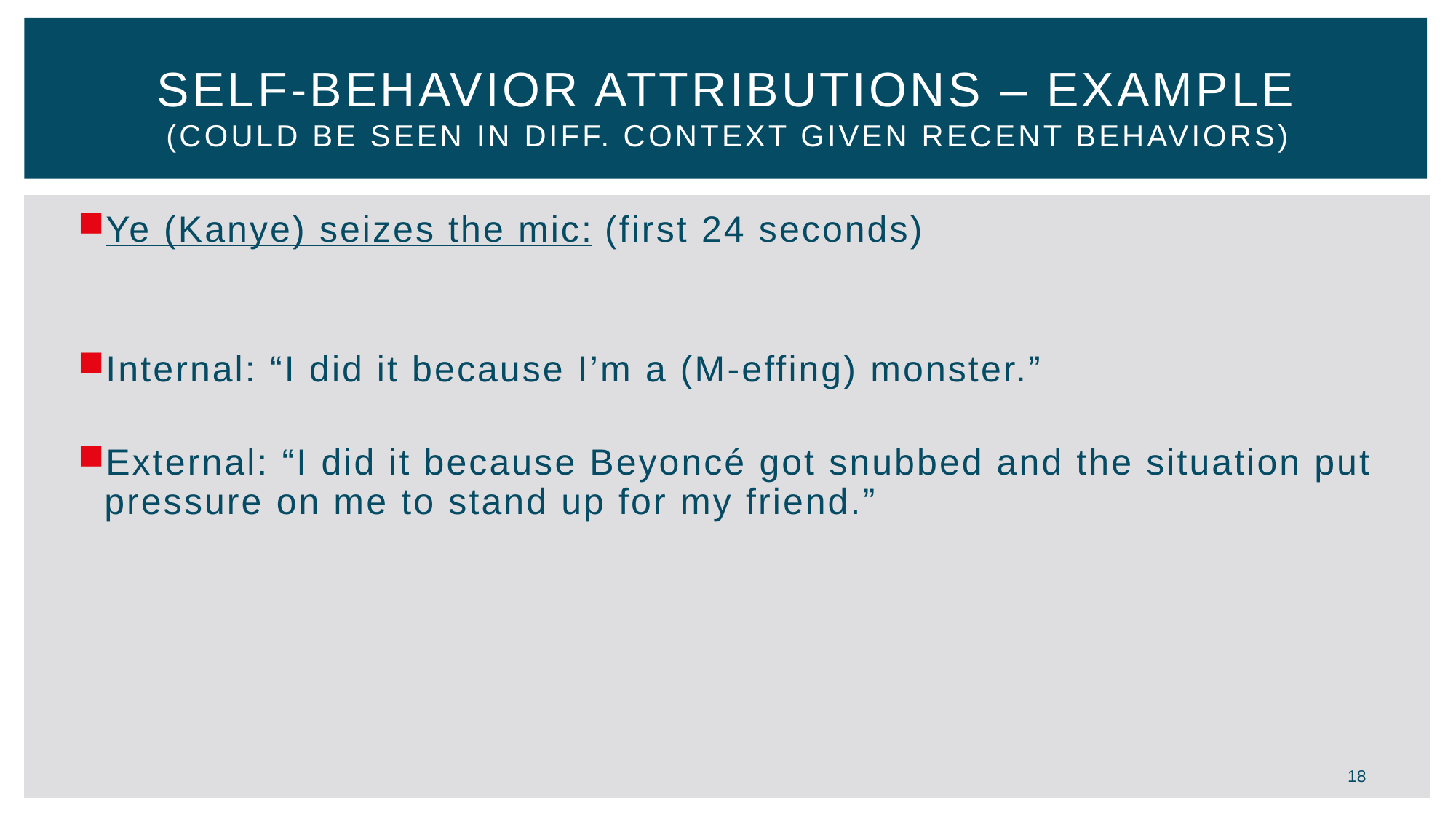

# Self-behavior Attributions – Example (Could be seen in diff. context given recent behaviors)
Ye (Kanye) seizes the mic: (first 24 seconds)

Internal: “I did it because I’m a (M-effing) monster.”

External: “I did it because Beyoncé got snubbed and the situation put pressure on me to stand up for my friend.”

18